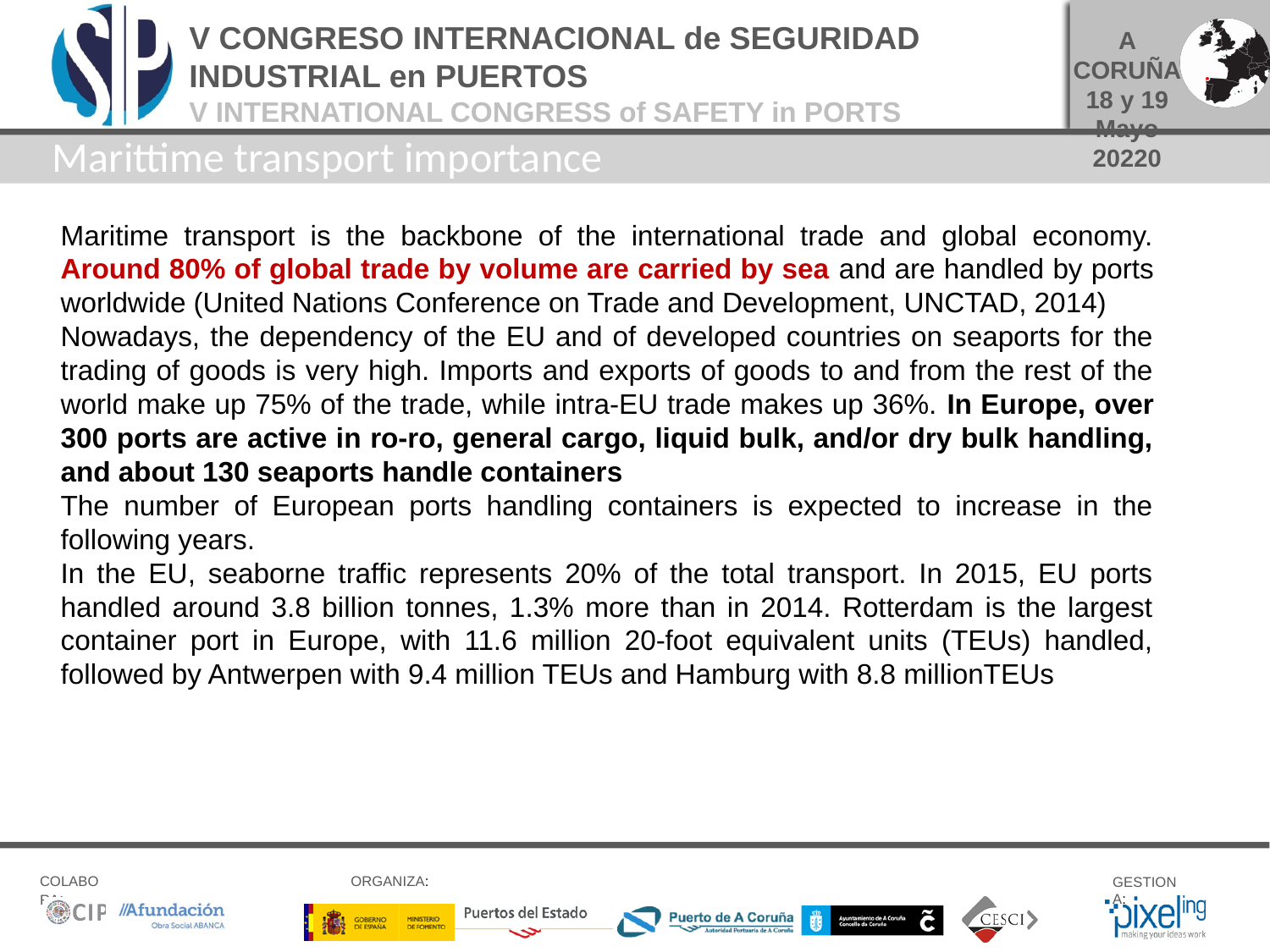

Marittime transport importance
Maritime transport is the backbone of the international trade and global economy. Around 80% of global trade by volume are carried by sea and are handled by ports worldwide (United Nations Conference on Trade and Development, UNCTAD, 2014)
Nowadays, the dependency of the EU and of developed countries on seaports for the trading of goods is very high. Imports and exports of goods to and from the rest of the world make up 75% of the trade, while intra-EU trade makes up 36%. In Europe, over 300 ports are active in ro-ro, general cargo, liquid bulk, and/or dry bulk handling, and about 130 seaports handle containers
The number of European ports handling containers is expected to increase in the following years.
In the EU, seaborne traffic represents 20% of the total transport. In 2015, EU ports handled around 3.8 billion tonnes, 1.3% more than in 2014. Rotterdam is the largest container port in Europe, with 11.6 million 20-foot equivalent units (TEUs) handled, followed by Antwerpen with 9.4 million TEUs and Hamburg with 8.8 millionTEUs